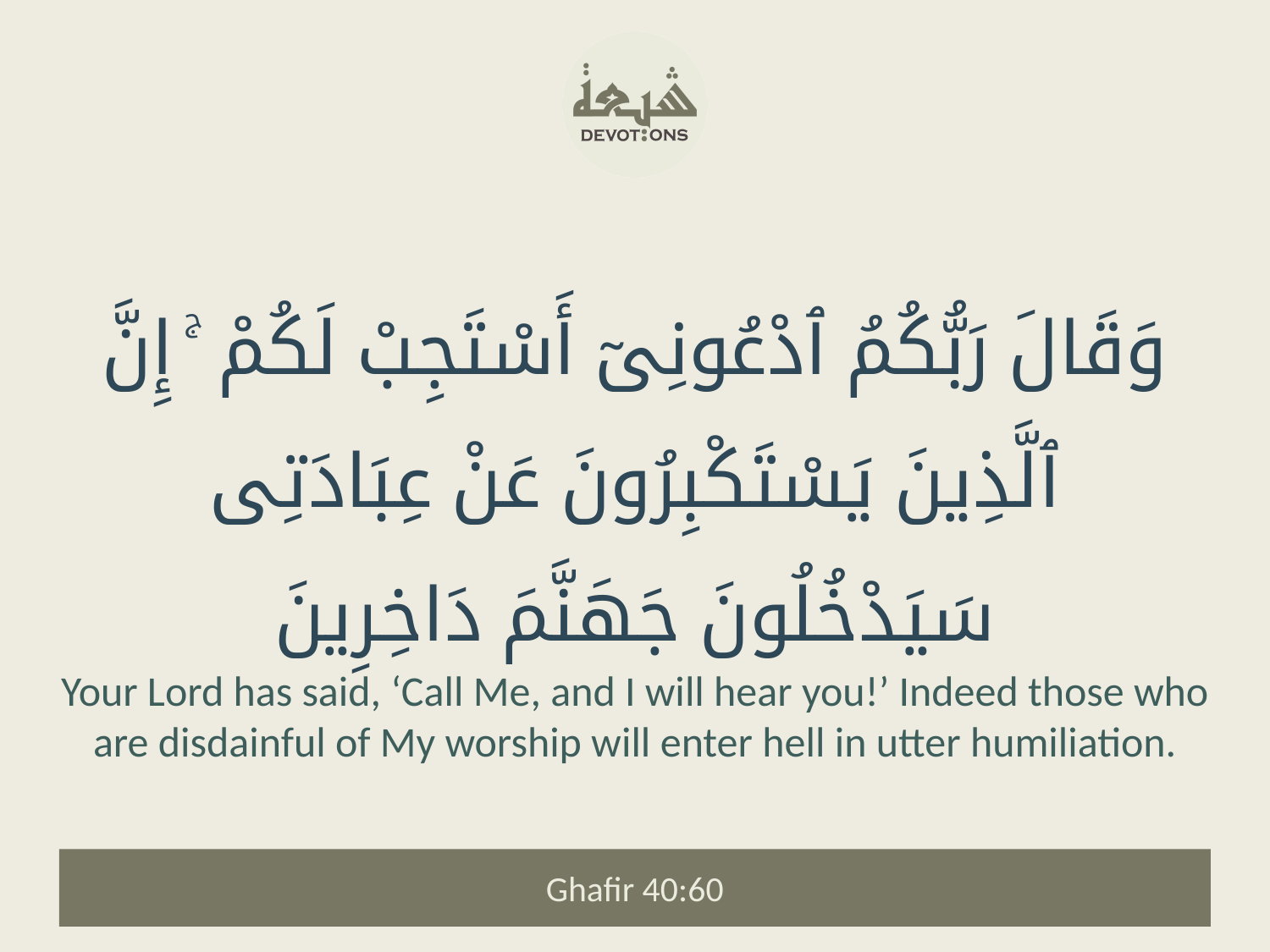

وَقَالَ رَبُّكُمُ ٱدْعُونِىٓ أَسْتَجِبْ لَكُمْ ۚ إِنَّ ٱلَّذِينَ يَسْتَكْبِرُونَ عَنْ عِبَادَتِى سَيَدْخُلُونَ جَهَنَّمَ دَاخِرِينَ
Your Lord has said, ‘Call Me, and I will hear you!’ Indeed those who are disdainful of My worship will enter hell in utter humiliation.
Ghafir 40:60